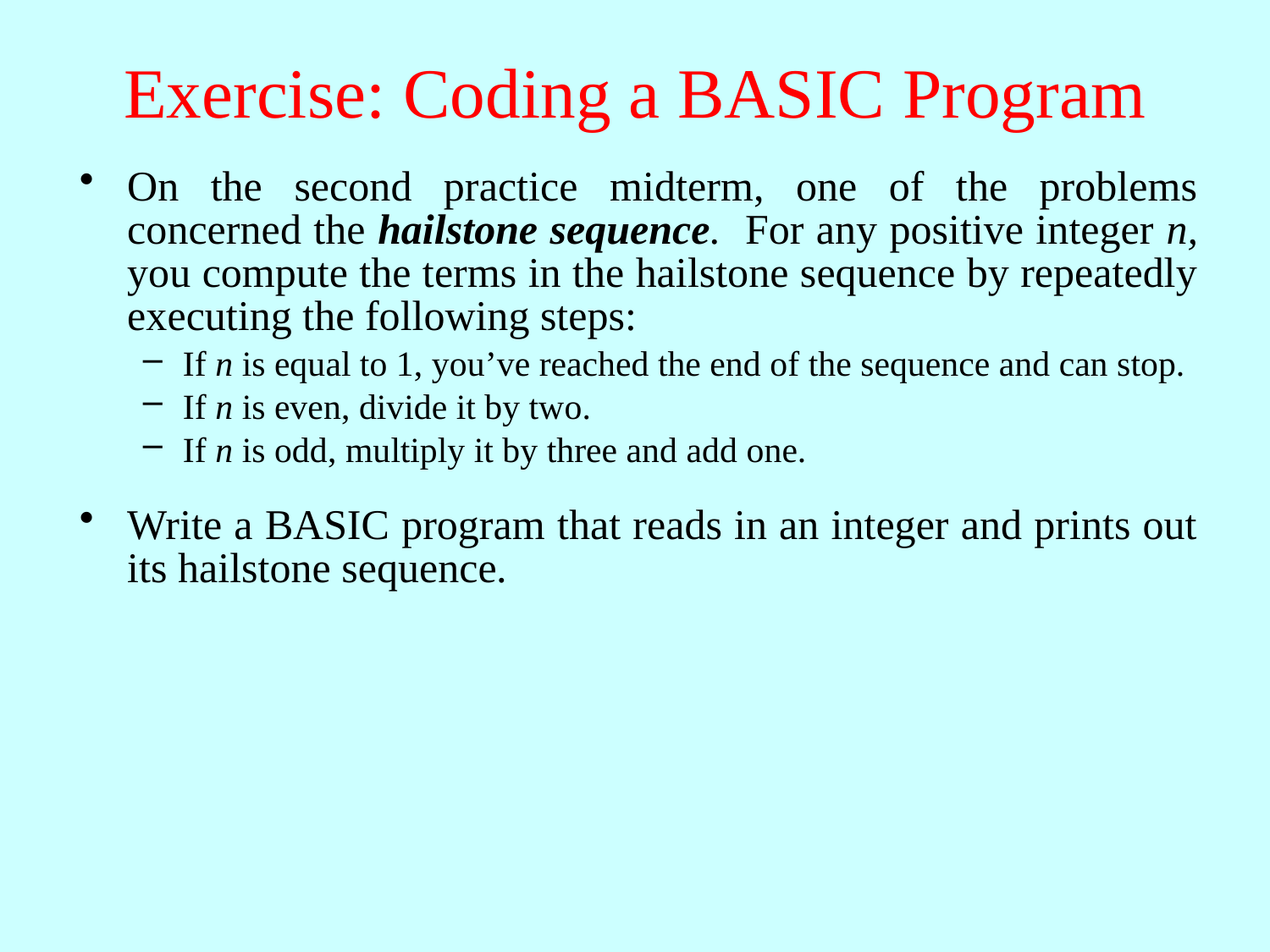

# Exercise: Coding a BASIC Program
On the second practice midterm, one of the problems concerned the hailstone sequence.  For any positive integer n, you compute the terms in the hailstone sequence by repeatedly executing the following steps:
If n is equal to 1, you’ve reached the end of the sequence and can stop.
If n is even, divide it by two.
If n is odd, multiply it by three and add one.
Write a BASIC program that reads in an integer and prints out its hailstone sequence.